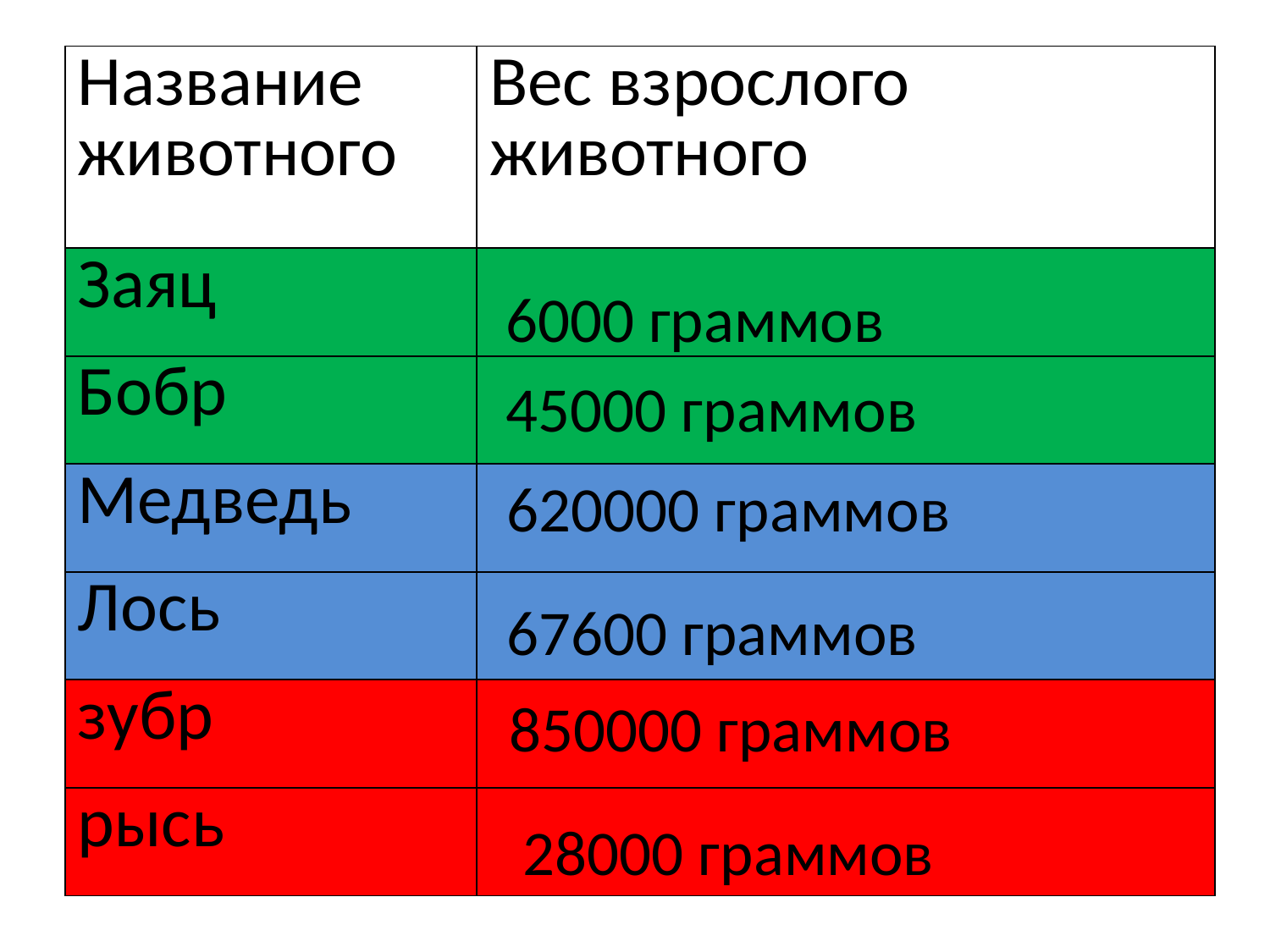

| Название животного | Вес взрослого животного |
| --- | --- |
| Заяц |  |
| Бобр |  |
| Медведь |  |
| Лось |  |
| зубр |  |
| рысь |  |
6000 граммов
45000 граммов
620000 граммов
67600 граммов
850000 граммов
28000 граммов